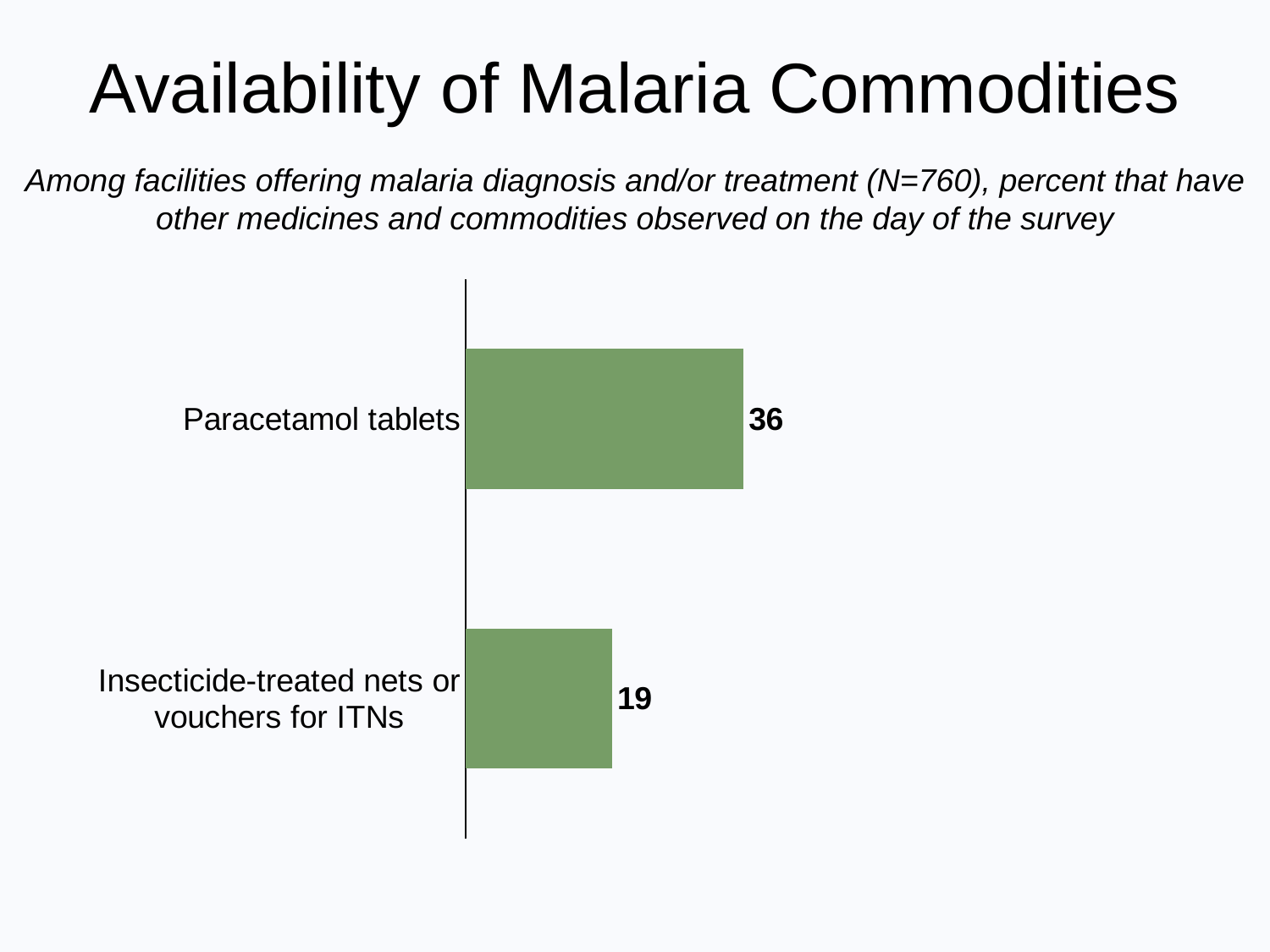

# Availability of Malaria Commodities
Among facilities offering malaria diagnosis and/or treatment (N=760), percent that have other medicines and commodities observed on the day of the survey

### Chart

| Category | Column1 |
|---|---|
| Insecticide-treated nets or vouchers for ITNs | 19.0 |
| Paracetamol tablets | 36.0 |